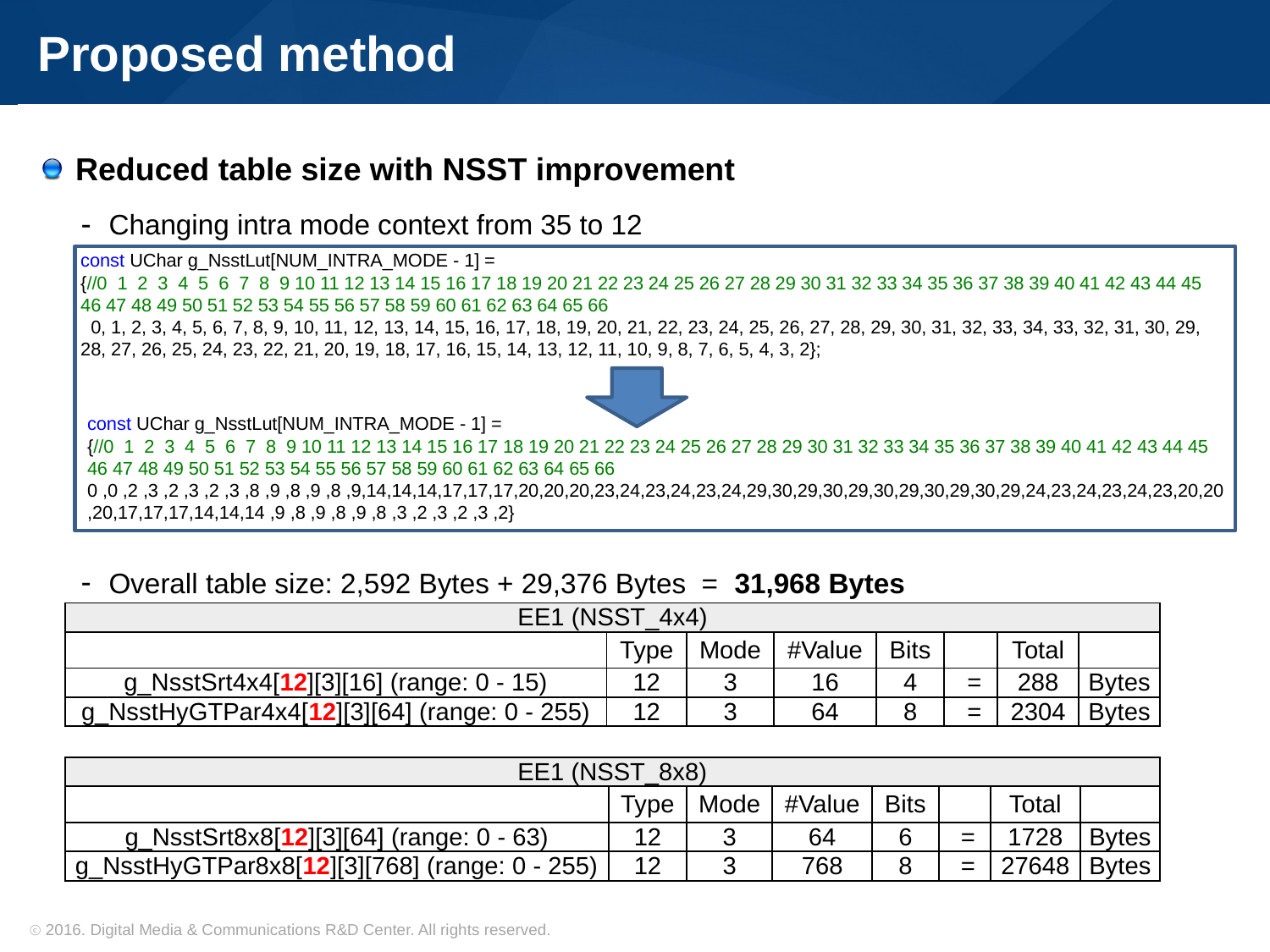

# Proposed method
Reduced table size with NSST improvement
Changing intra mode context from 35 to 12

Overall table size: 2,592 Bytes + 29,376 Bytes  =  31,968 Bytes

const UChar g_NsstLut[NUM_INTRA_MODE - 1] =
{//0  1  2  3  4  5  6  7  8  9 10 11 12 13 14 15 16 17 18 19 20 21 22 23 24 25 26 27 28 29 30 31 32 33 34 35 36 37 38 39 40 41 42 43 44 45 46 47 48 49 50 51 52 53 54 55 56 57 58 59 60 61 62 63 64 65 66
  0, 1, 2, 3, 4, 5, 6, 7, 8, 9, 10, 11, 12, 13, 14, 15, 16, 17, 18, 19, 20, 21, 22, 23, 24, 25, 26, 27, 28, 29, 30, 31, 32, 33, 34, 33, 32, 31, 30, 29, 28, 27, 26, 25, 24, 23, 22, 21, 20, 19, 18, 17, 16, 15, 14, 13, 12, 11, 10, 9, 8, 7, 6, 5, 4, 3, 2};

const UChar g_NsstLut[NUM_INTRA_MODE - 1] =
{//0  1  2  3  4  5  6  7  8  9 10 11 12 13 14 15 16 17 18 19 20 21 22 23 24 25 26 27 28 29 30 31 32 33 34 35 36 37 38 39 40 41 42 43 44 45 46 47 48 49 50 51 52 53 54 55 56 57 58 59 60 61 62 63 64 65 66
0 ,0 ,2 ,3 ,2 ,3 ,2 ,3 ,8 ,9 ,8 ,9 ,8 ,9,14,14,14,17,17,17,20,20,20,23,24,23,24,23,24,29,30,29,30,29,30,29,30,29,30,29,24,23,24,23,24,23,20,20,20,17,17,17,14,14,14 ,9 ,8 ,9 ,8 ,9 ,8 ,3 ,2 ,3 ,2 ,3 ,2}
| EE1 (NSST\_4x4) |  |  |  |  |  |  |  |
| --- | --- | --- | --- | --- | --- | --- | --- |
|  | Type | Mode | #Value | Bits |  | Total |  |
| g\_NsstSrt4x4[12][3][16] (range: 0 - 15) | 12 | 3 | 16 | 4 | = | 288 | Bytes |
| g\_NsstHyGTPar4x4[12][3][64] (range: 0 - 255) | 12 | 3 | 64 | 8 | = | 2304 | Bytes |
| EE1 (NSST\_8x8) |  |  |  |  |  |  |  |
| --- | --- | --- | --- | --- | --- | --- | --- |
|  | Type | Mode | #Value | Bits |  | Total |  |
| g\_NsstSrt8x8[12][3][64] (range: 0 - 63) | 12 | 3 | 64 | 6 | = | 1728 | Bytes |
| g\_NsstHyGTPar8x8[12][3][768] (range: 0 - 255) | 12 | 3 | 768 | 8 | = | 27648 | Bytes |